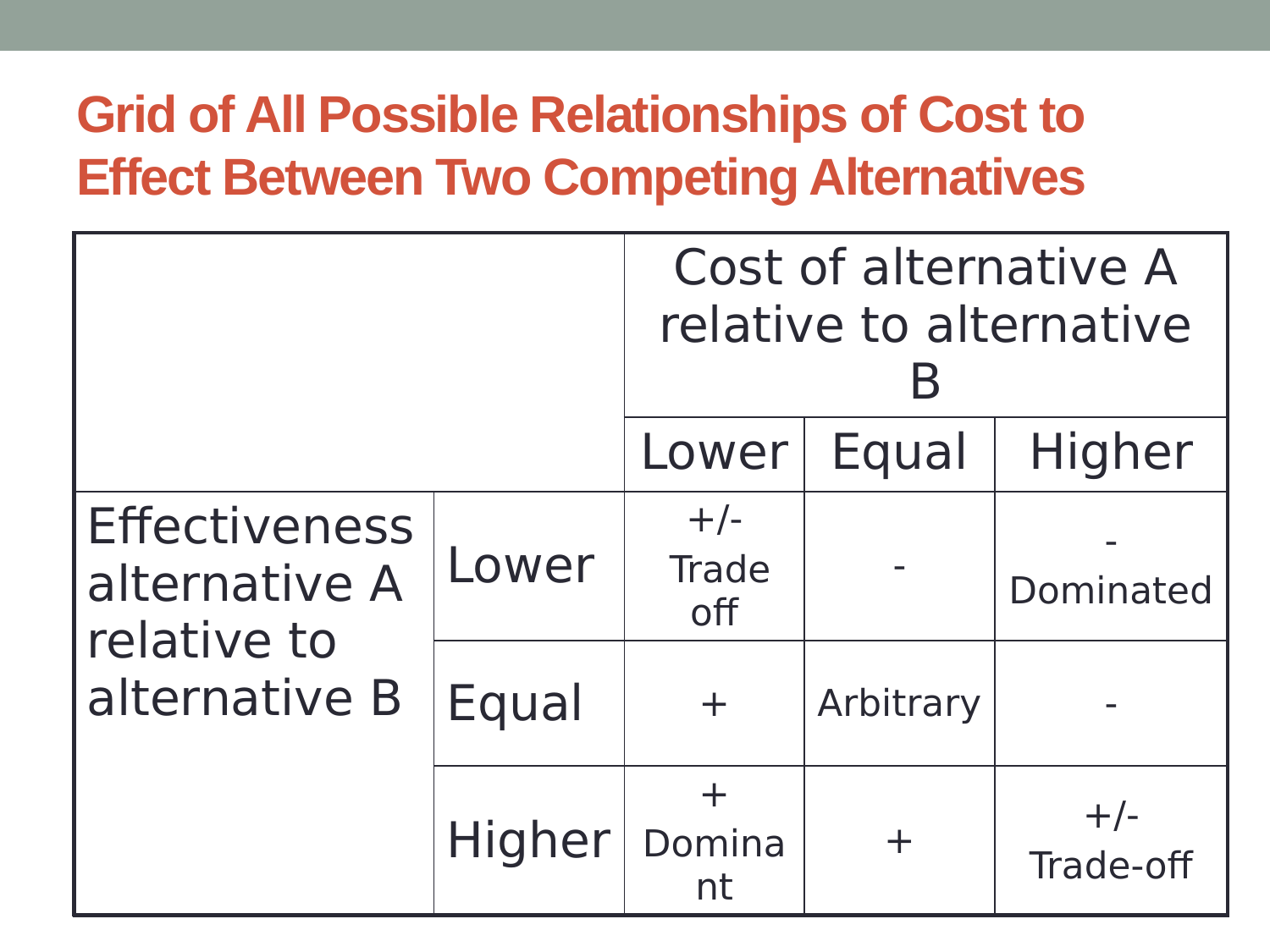

# Grid of All Possible Relationships of Cost to Effect Between Two Competing Alternatives
|  |  | Cost of alternative A relative to alternative B |  |  |
| --- | --- | --- | --- | --- |
|  |  | Lower | Equal | Higher |
| Effectiveness alternative A relative to alternative B | Lower | +/- Trade off | - | - Dominated |
|  | Equal | + | Arbitrary | - |
|  | Higher | + Dominant | + | +/- Trade-off |